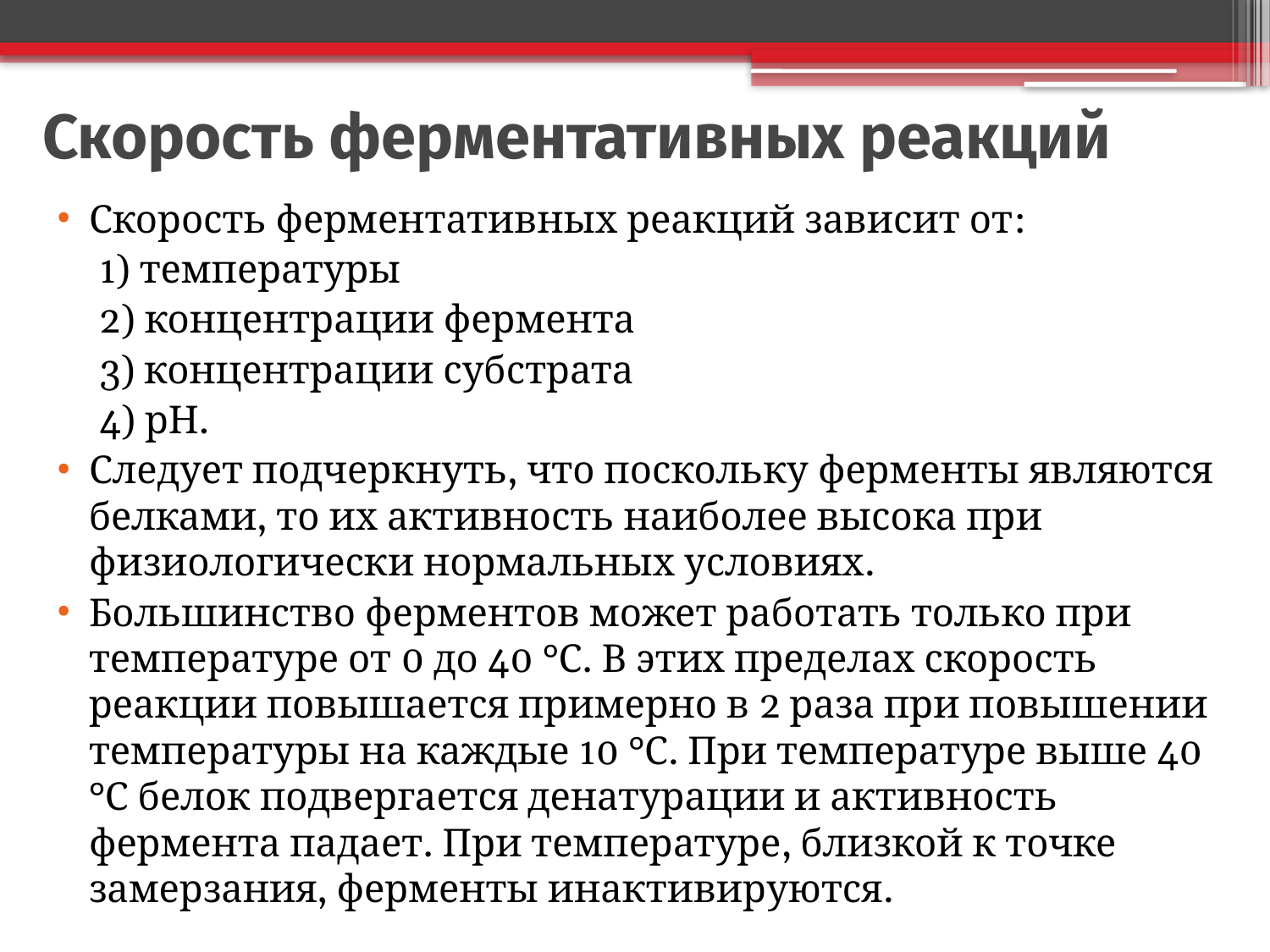

# Скорость ферментативных реакций
Скорость ферментативных реакций зависит от:
1) температуры
2) концентрации фермента
3) концентрации субстрата
4) рН.
Следует подчеркнуть, что поскольку ферменты являются белками, то их активность наиболее высока при физиологически нормальных условиях.
Большинство ферментов может работать только при температуре от 0 до 40 °С. В этих пределах скорость реакции повышается примерно в 2 раза при повышении температуры на каждые 10 °С. При температуре выше 40 °С белок подвергается денатурации и активность фермента падает. При температуре, близкой к точке замерзания, ферменты инактивируются.